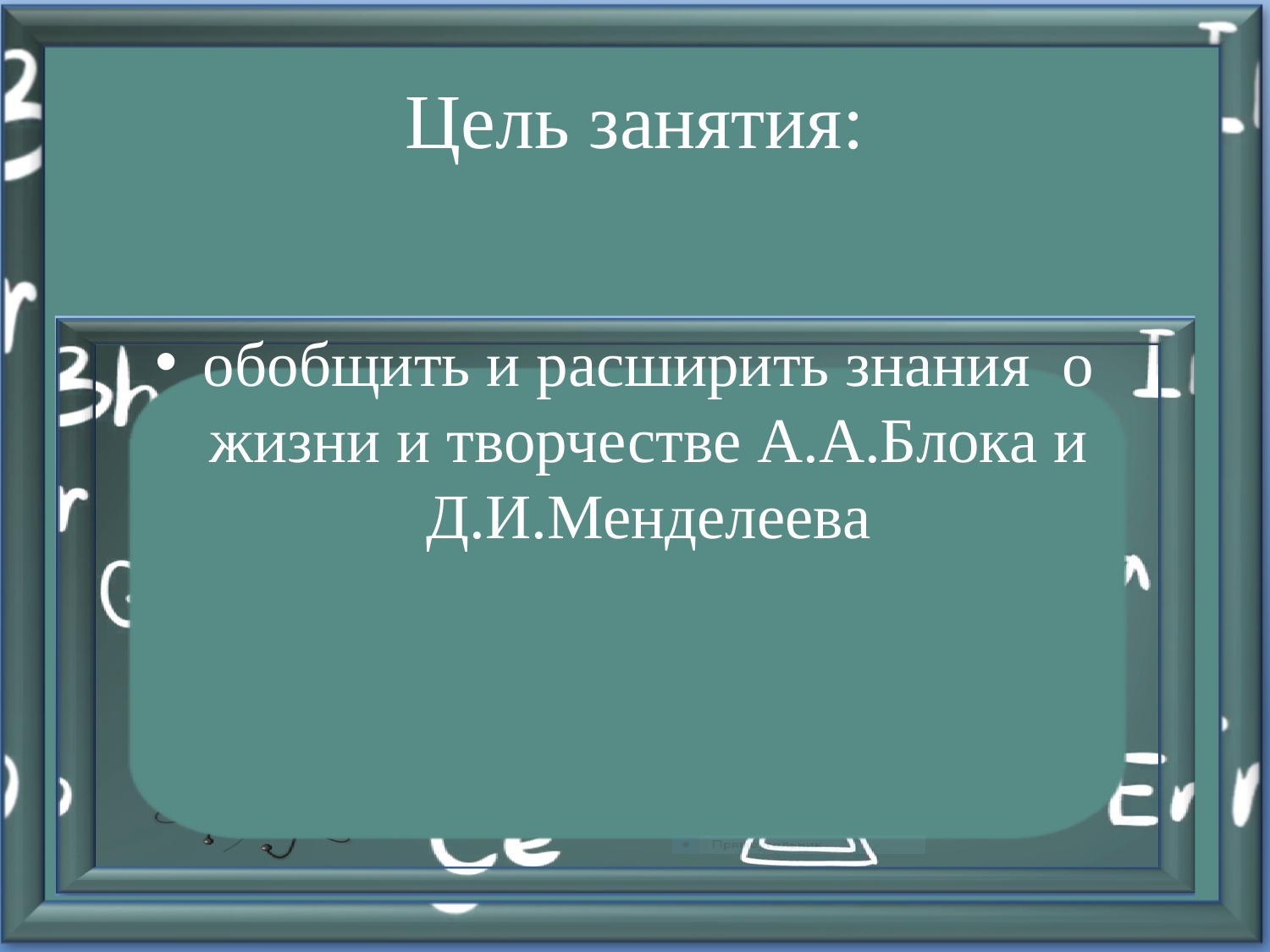

# Цель занятия:
обобщить и расширить знания  о жизни и творчестве А.А.Блока и Д.И.Менделеева